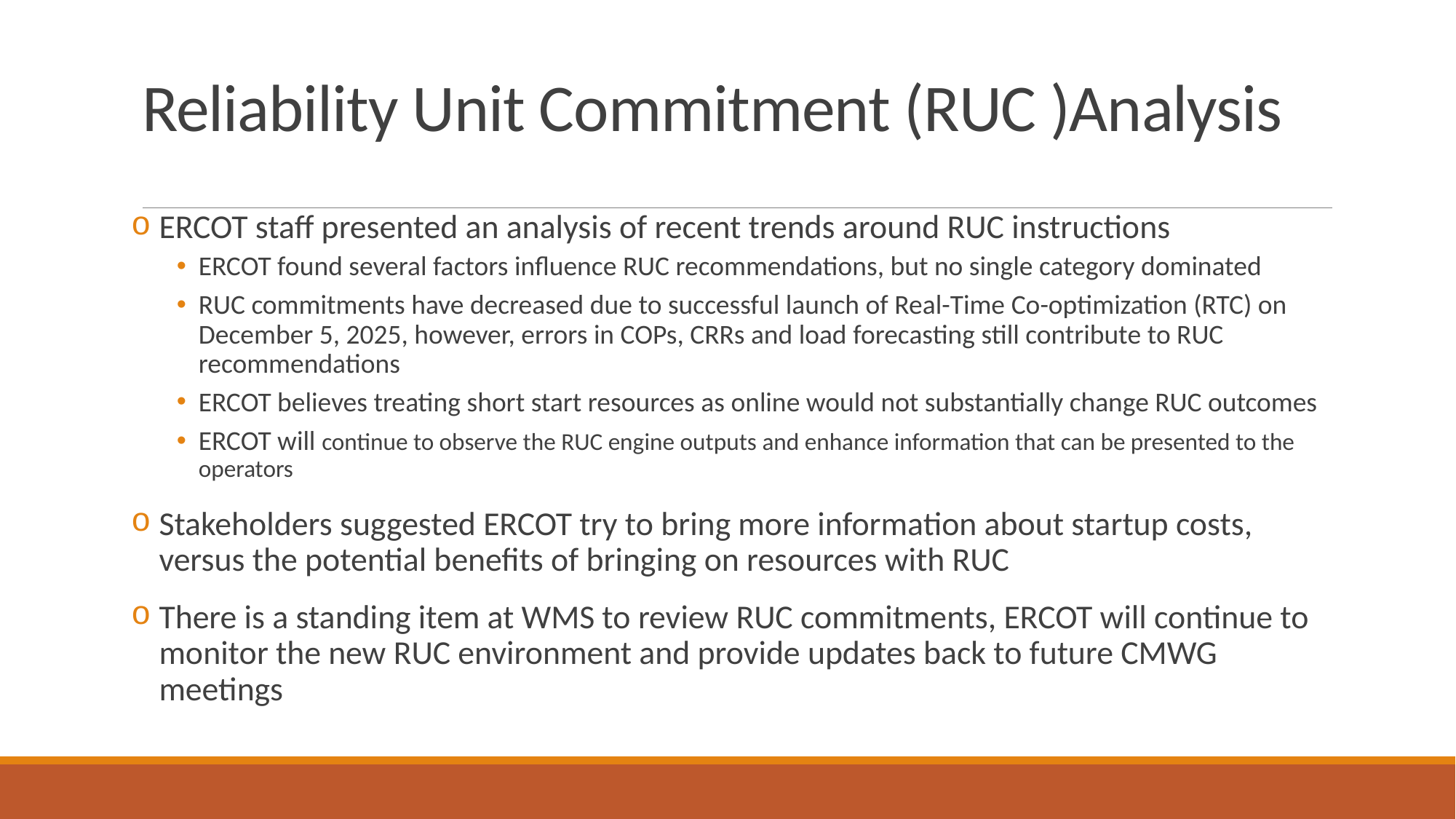

# Reliability Unit Commitment (RUC )Analysis
ERCOT staff presented an analysis of recent trends around RUC instructions
ERCOT found several factors influence RUC recommendations, but no single category dominated
RUC commitments have decreased due to successful launch of Real-Time Co-optimization (RTC) on December 5, 2025, however, errors in COPs, CRRs and load forecasting still contribute to RUC recommendations
ERCOT believes treating short start resources as online would not substantially change RUC outcomes
ERCOT will continue to observe the RUC engine outputs and enhance information that can be presented to the operators
Stakeholders suggested ERCOT try to bring more information about startup costs, versus the potential benefits of bringing on resources with RUC
There is a standing item at WMS to review RUC commitments, ERCOT will continue to monitor the new RUC environment and provide updates back to future CMWG meetings